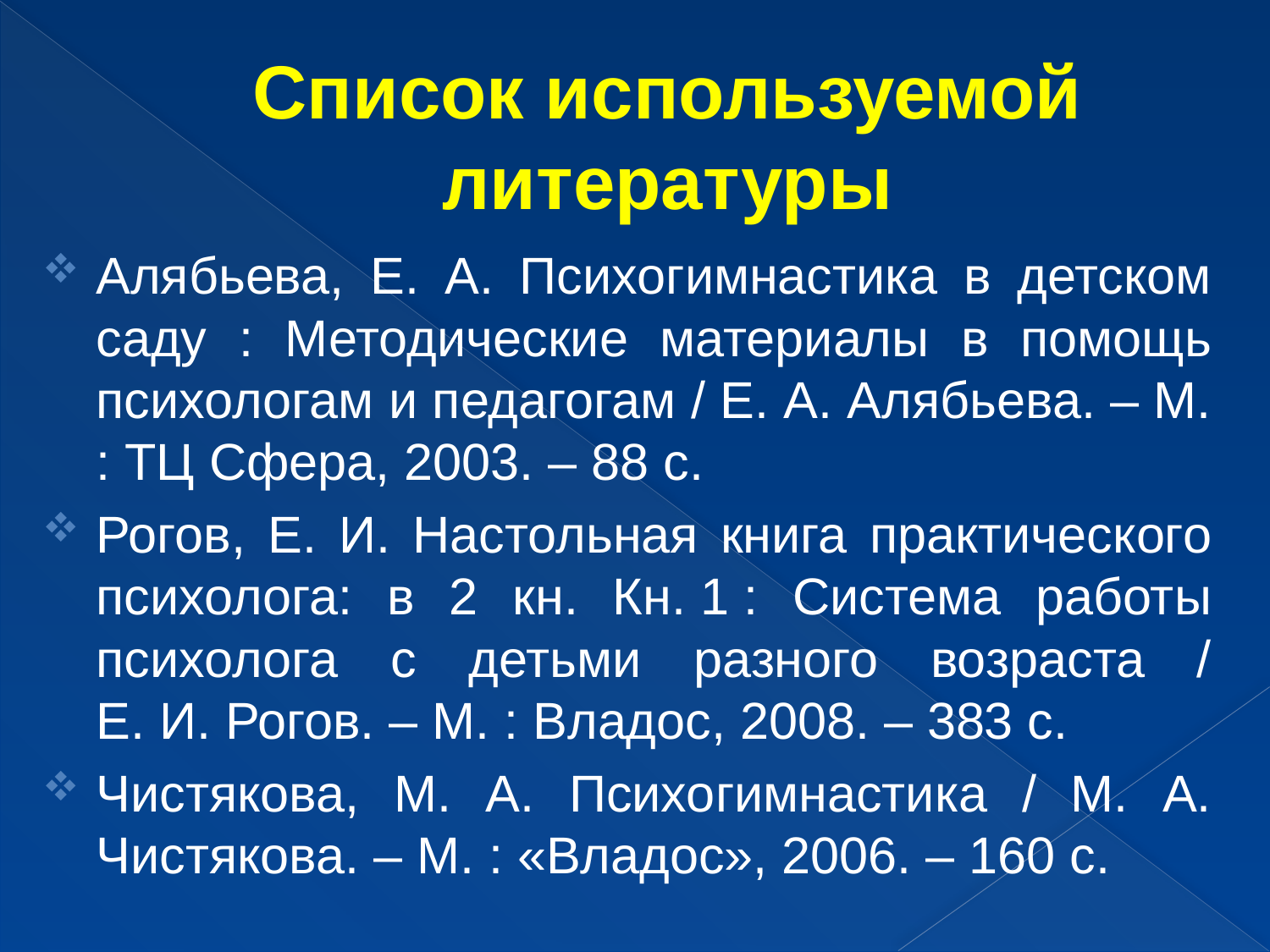

# Список используемой литературы
Алябьева, Е. А. Психогимнастика в детском саду : Методические материалы в помощь психологам и педагогам / Е. А. Алябьева. – М. : ТЦ Сфера, 2003. – 88 с.
Рогов, Е. И. Настольная книга практического психолога: в 2 кн. Кн. 1 : Система работы психолога с детьми разного возраста / Е. И. Рогов. – М. : Владос, 2008. – 383 с.
Чистякова, М. А. Психогимнастика / М. А. Чистякова. – М. : «Владос», 2006. – 160 с.